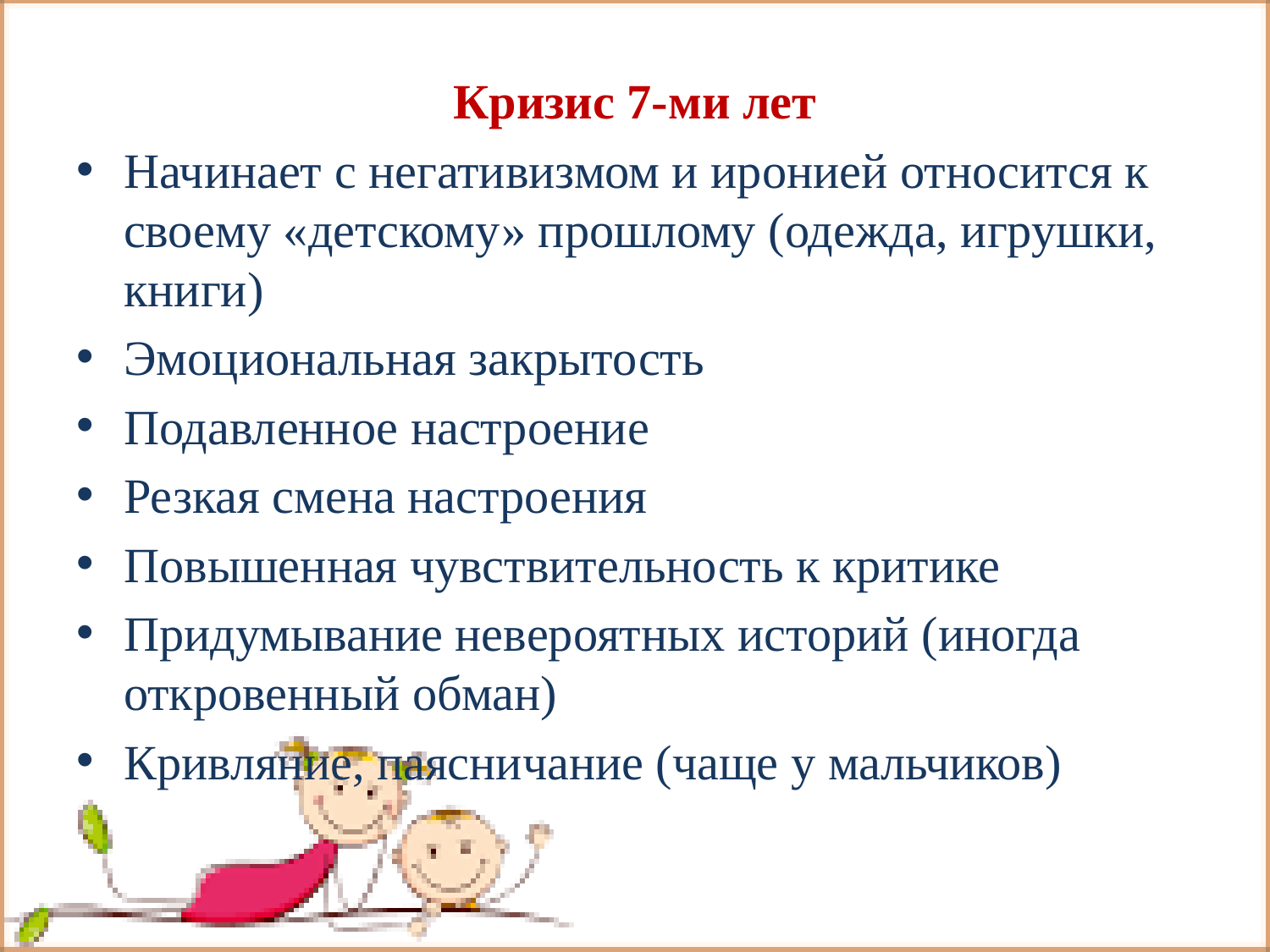

Кризис 7-ми лет
Начинает с негативизмом и иронией относится к своему «детскому» прошлому (одежда, игрушки, книги)
Эмоциональная закрытость
Подавленное настроение
Резкая смена настроения
Повышенная чувствительность к критике
Придумывание невероятных историй (иногда откровенный обман)
Кривляние, паясничание (чаще у мальчиков)